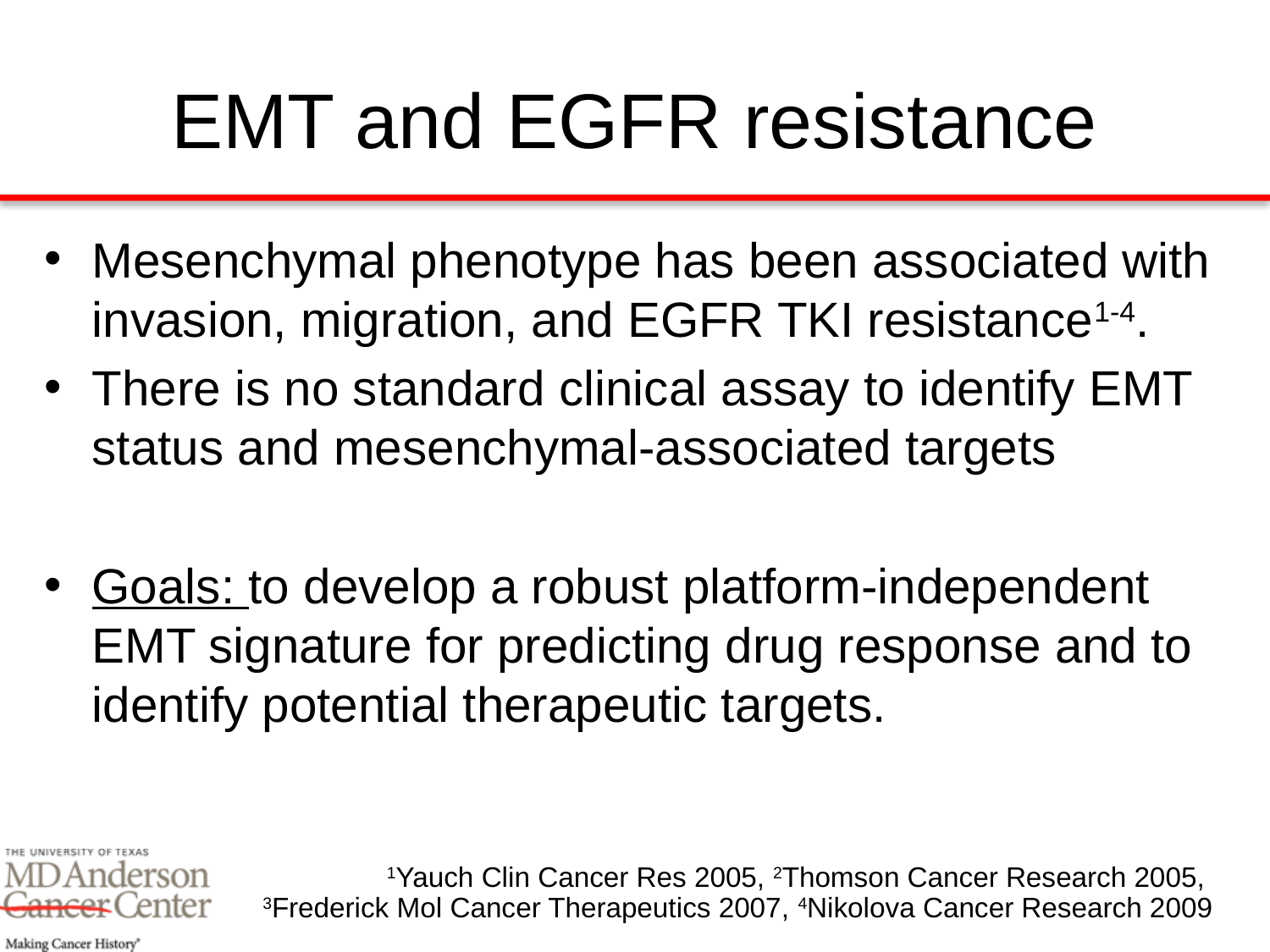

# EMT and EGFR resistance
Mesenchymal phenotype has been associated with invasion, migration, and EGFR TKI resistance1-4.
There is no standard clinical assay to identify EMT status and mesenchymal-associated targets

Goals: to develop a robust platform-independent EMT signature for predicting drug response and to identify potential therapeutic targets.
1Yauch Clin Cancer Res 2005, 2Thomson Cancer Research 2005,
3Frederick Mol Cancer Therapeutics 2007, 4Nikolova Cancer Research 2009